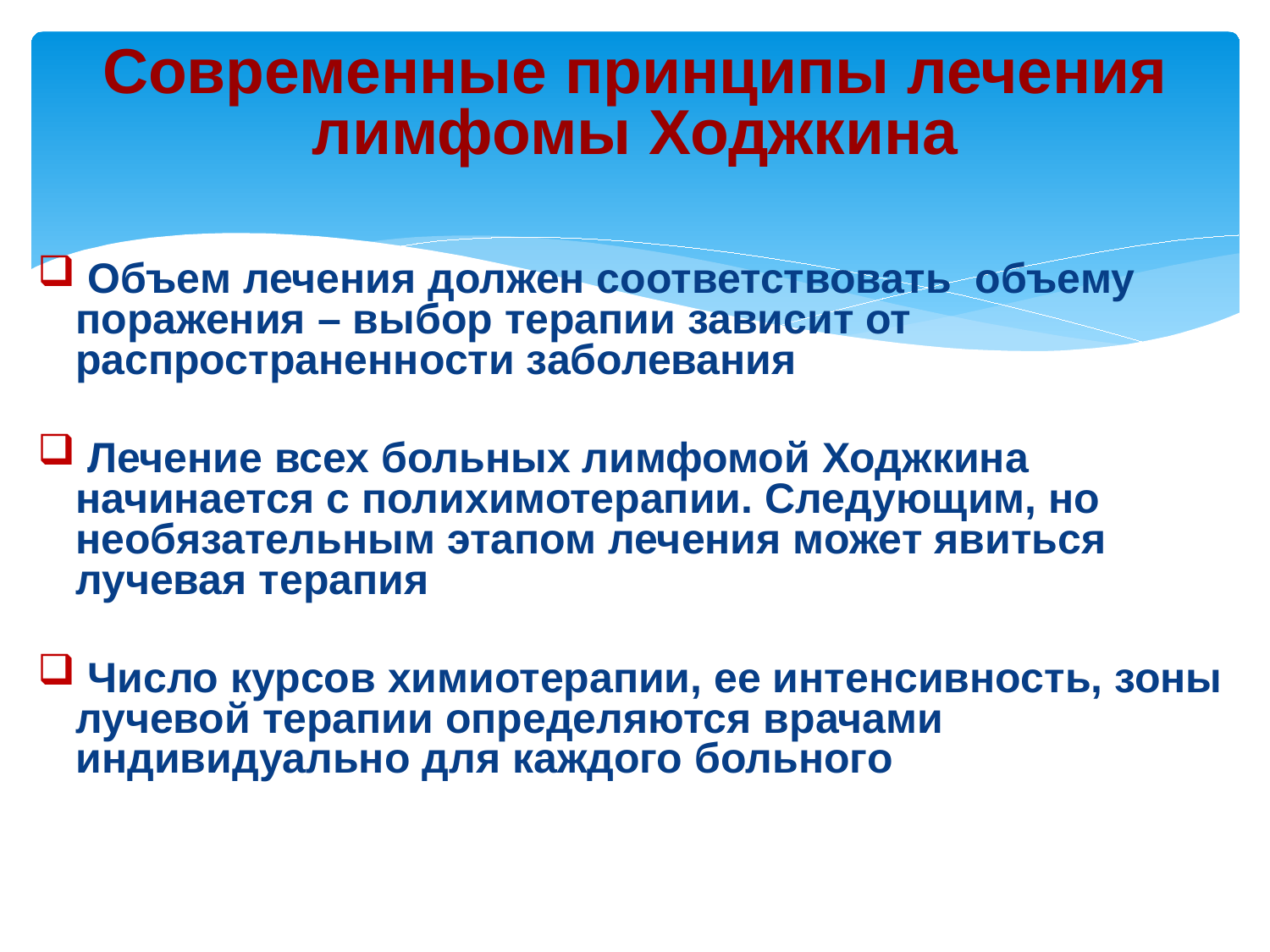

# Современные принципы лечения лимфомы Ходжкина

 Объем лечения должен соответствовать  объему поражения – выбор терапии зависит от распространенности заболевания

 Лечение всех больных лимфомой Ходжкина начинается с полихимотерапии. Следующим, но необязательным этапом лечения может явиться лучевая терапия

 Число курсов химиотерапии, ее интенсивность, зоны лучевой терапии определяются врачами индивидуально для каждого больного